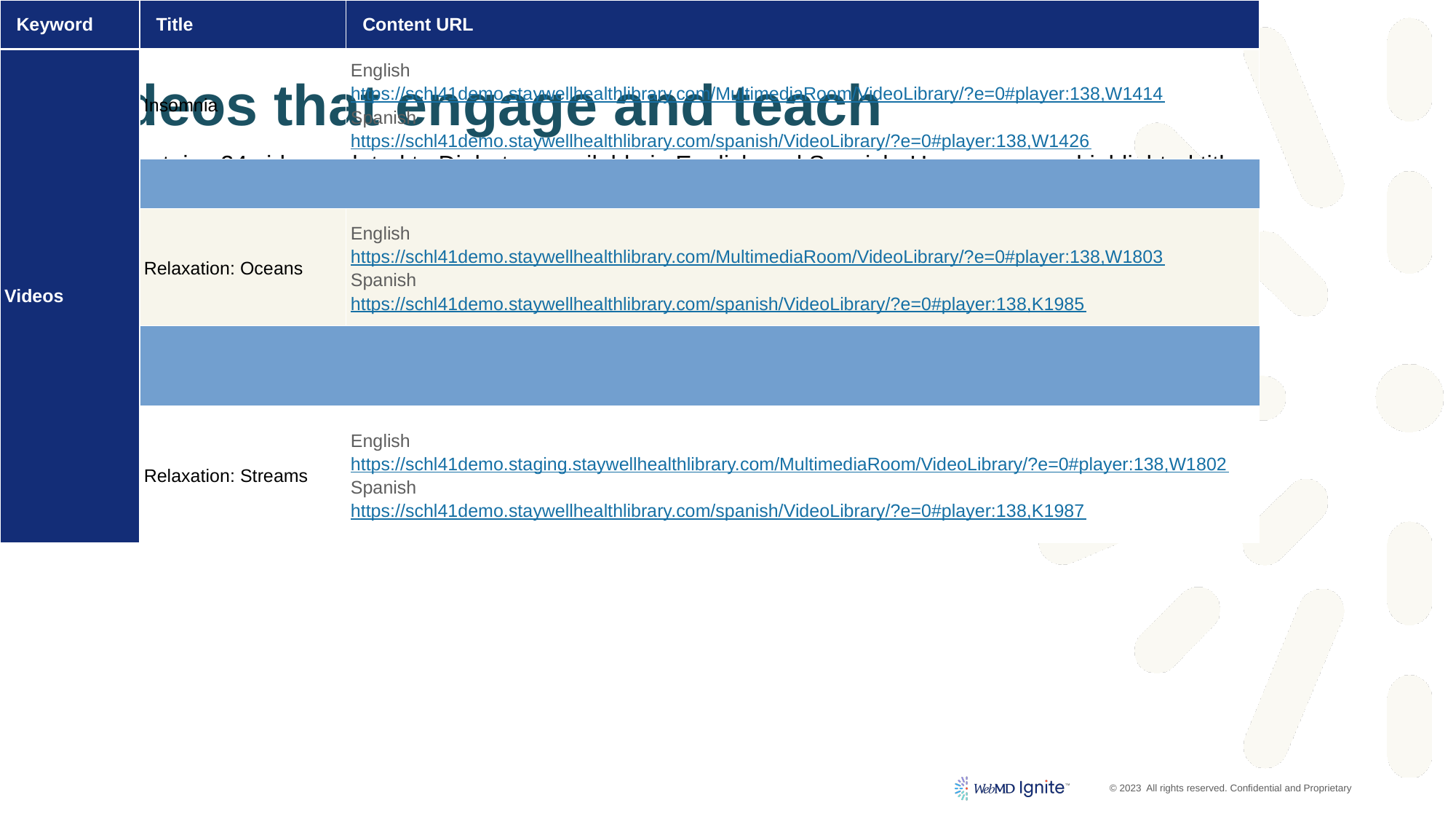

Videos that engage and teach
CHL contains 24 videos related to Diabetes, available in English and Spanish. Here are some highlighted titles.
| Keyword | Title | Content URL |
| --- | --- | --- |
| Videos | Insomnia | English https://schl41demo.staywellhealthlibrary.com/MultimediaRoom/VideoLibrary/?e=0#player:138,W1414 Spanish https://schl41demo.staywellhealthlibrary.com/spanish/VideoLibrary/?e=0#player:138,W1426 |
|  |  |  |
|  | Relaxation: Oceans | English https://schl41demo.staywellhealthlibrary.com/MultimediaRoom/VideoLibrary/?e=0#player:138,W1803 Spanish https://schl41demo.staywellhealthlibrary.com/spanish/VideoLibrary/?e=0#player:138,K1985 |
|  |  |  |
|  | Relaxation: Streams | English https://schl41demo.staging.staywellhealthlibrary.com/MultimediaRoom/VideoLibrary/?e=0#player:138,W1802 Spanish https://schl41demo.staywellhealthlibrary.com/spanish/VideoLibrary/?e=0#player:138,K1987 |
|  |  |  |
|  | Relaxation: Waterfalls | English https://schl41demo.staging.staywellhealthlibrary.com/MultimediaRoom/VideoLibrary/?e=0#player:138,W1801 Spanish https://schl41demo.staywellhealthlibrary.com/spanish/VideoLibrary/?e=0#player:138,K1986 |
|  |  |  |